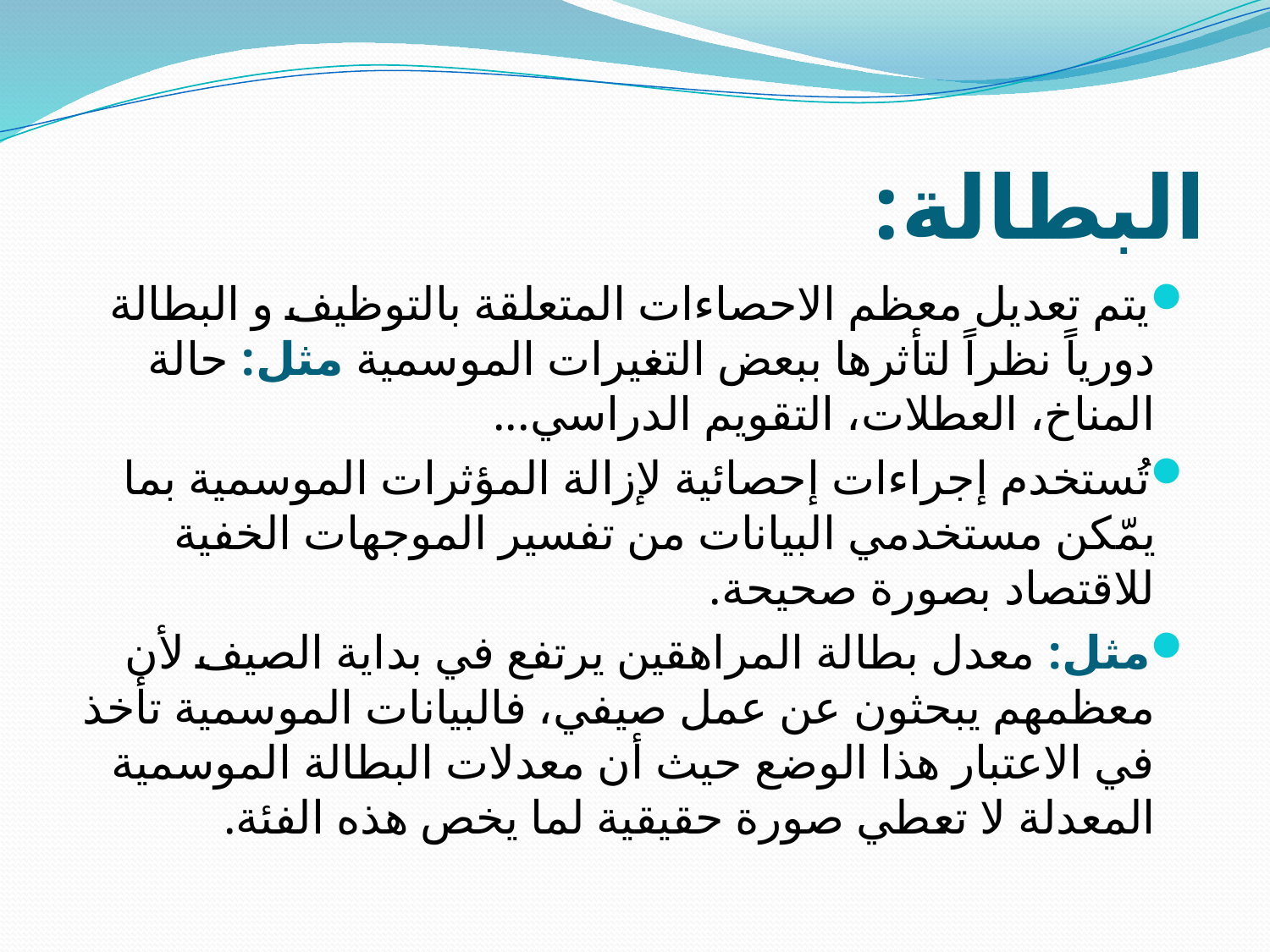

# البطالة:
يتم تعديل معظم الاحصاءات المتعلقة بالتوظيف و البطالة دورياً نظراً لتأثرها ببعض التغيرات الموسمية مثل: حالة المناخ، العطلات، التقويم الدراسي...
تُستخدم إجراءات إحصائية لإزالة المؤثرات الموسمية بما يمّكن مستخدمي البيانات من تفسير الموجهات الخفية للاقتصاد بصورة صحيحة.
مثل: معدل بطالة المراهقين يرتفع في بداية الصيف لأن معظمهم يبحثون عن عمل صيفي، فالبيانات الموسمية تأخذ في الاعتبار هذا الوضع حيث أن معدلات البطالة الموسمية المعدلة لا تعطي صورة حقيقية لما يخص هذه الفئة.